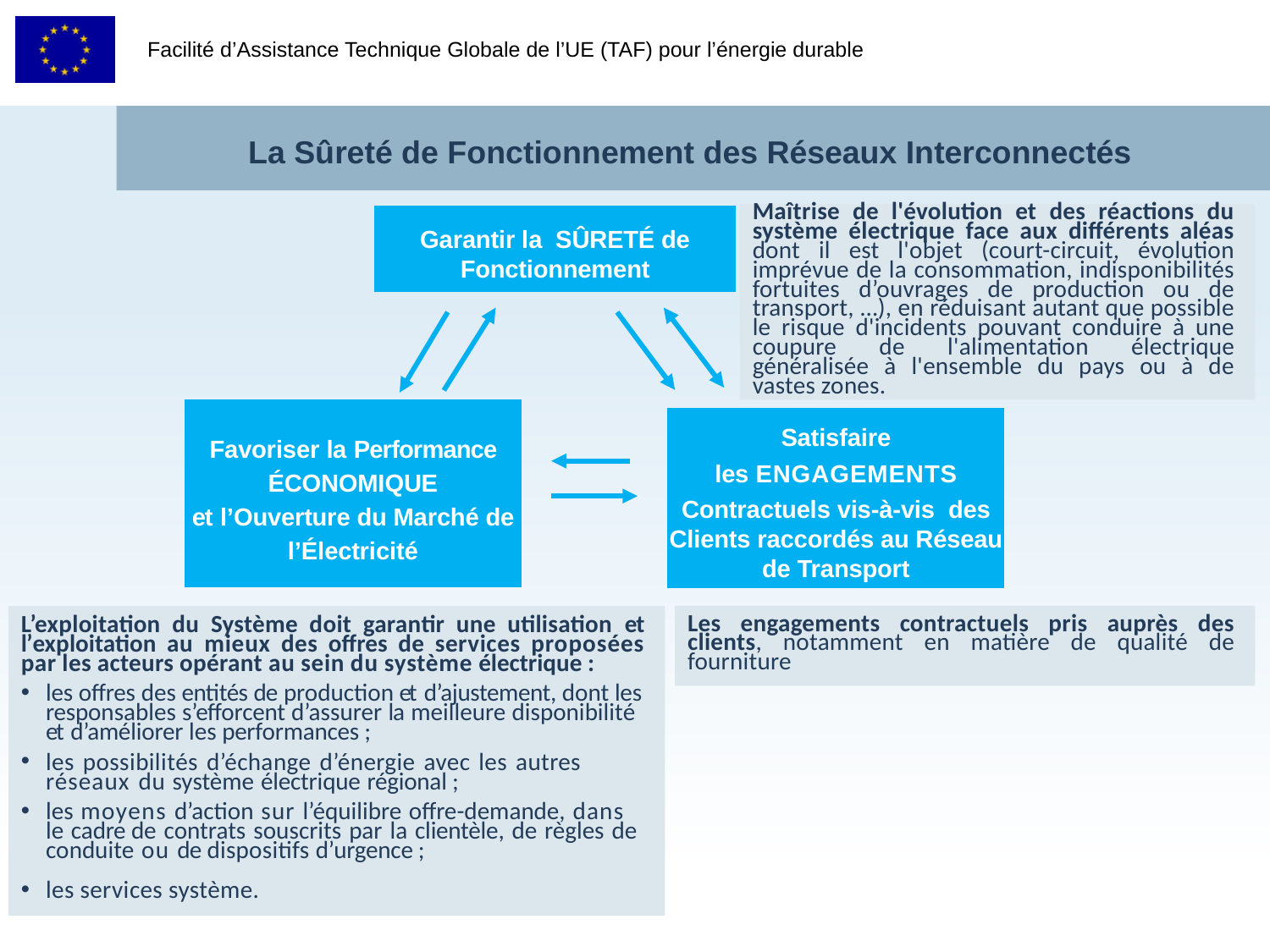

La Sûreté de Fonctionnement des Réseaux Interconnectés
Maîtrise de l'évolution et des réactions du système électrique face aux différents aléas dont il est l'objet (court-circuit, évolution imprévue de la consommation, indisponibilités fortuites d’ouvrages de production ou de transport, …), en réduisant autant que possible le risque d'incidents pouvant conduire à une coupure de l'alimentation électrique généralisée à l'ensemble du pays ou à de vastes zones.
Garantir la  SÛRETÉ de Fonctionnement

Favoriser la Performance ÉCONOMIQUE
et l’Ouverture du Marché de l’Électricité
Satisfaire
les ENGAGEMENTS
Contractuels vis-à-vis  des Clients raccordés au Réseau de Transport

L’exploitation du Système doit garantir une utilisation et l’exploitation au mieux des offres de services proposées par les acteurs opérant au sein du système électrique :
les offres des entités de production et d’ajustement, dont les responsables s’efforcent d’assurer la meilleure disponibilité et d’améliorer les performances ;
les possibilités d’échange d’énergie avec les autres réseaux du système électrique régional ;
les moyens d’action sur l’équilibre offre-demande, dans le cadre de contrats souscrits par la clientèle, de règles de conduite ou de dispositifs d’urgence ;
les services système.
Les engagements contractuels pris auprès des clients, notamment en matière de qualité de fourniture